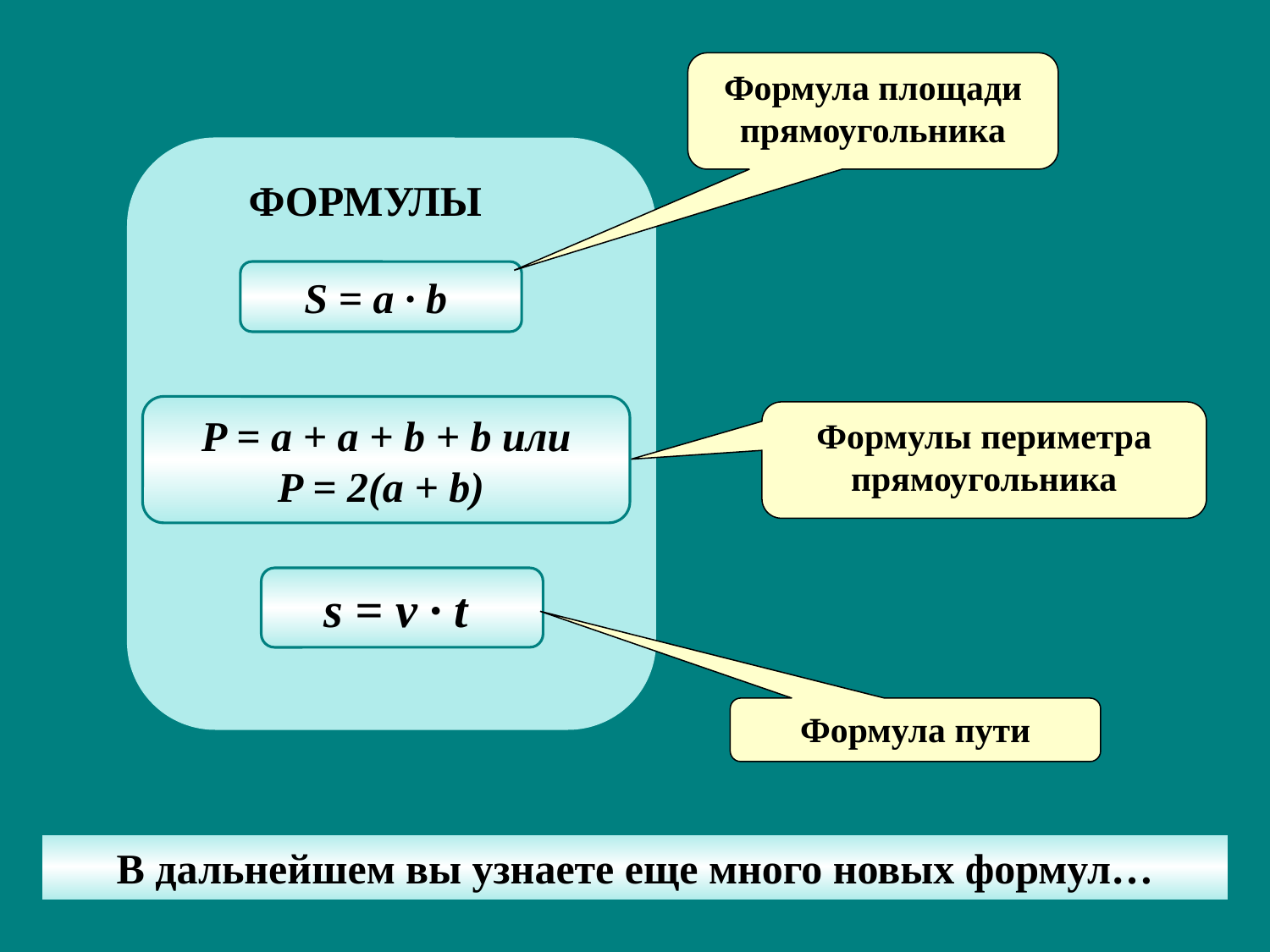

Формула площади прямоугольника

ФОРМУЛЫ
S = a ∙ b
P = a + a + b + b или
P = 2(a + b)
s = v ∙ t
Формулы периметра прямоугольника
Формула пути
В дальнейшем вы узнаете еще много новых формул…